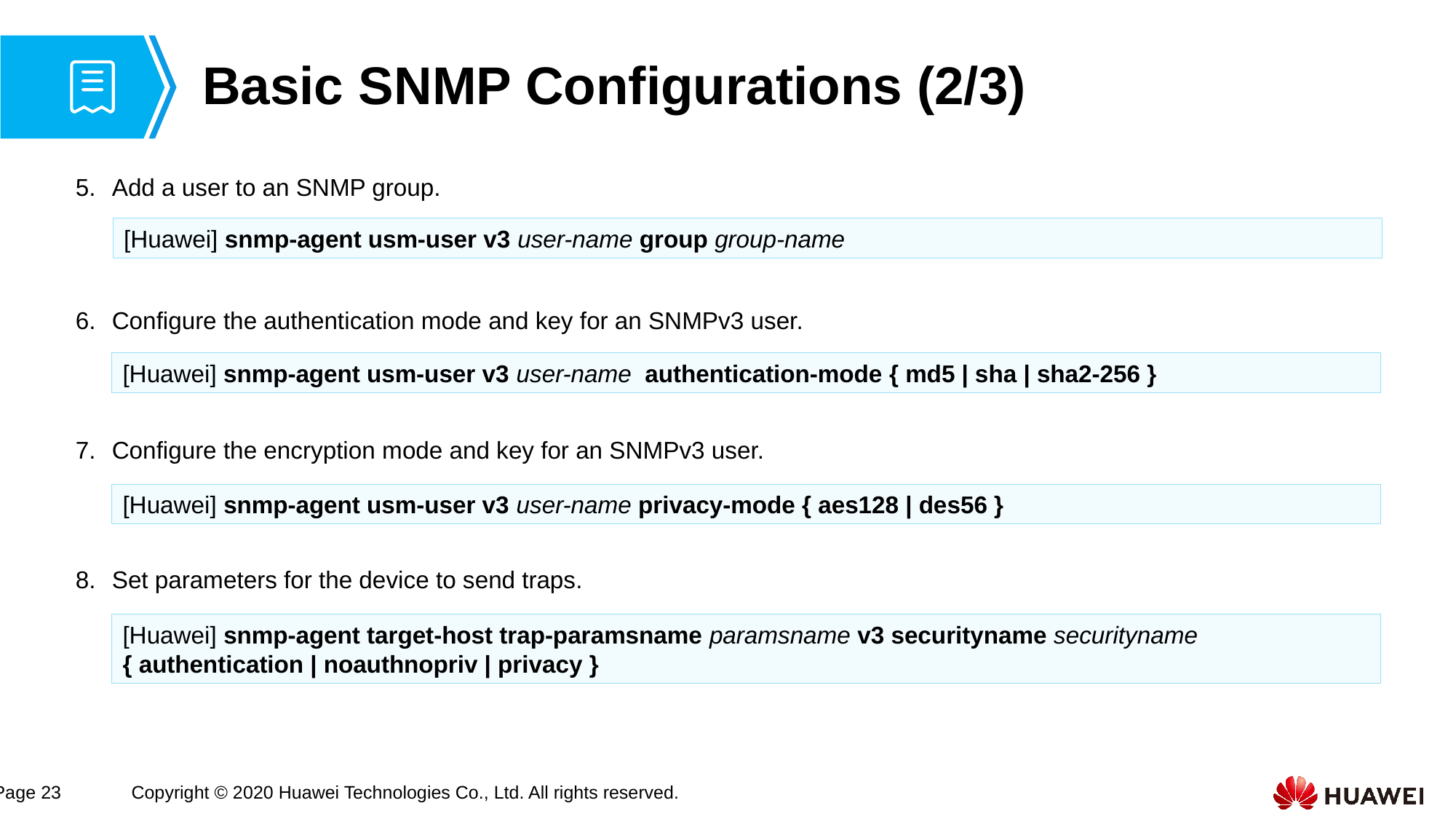

# Basic SNMP Configurations (2/3)
Add a user to an SNMP group.
[Huawei] snmp-agent usm-user v3 user-name group group-name
Configure the authentication mode and key for an SNMPv3 user.
[Huawei] snmp-agent usm-user v3 user-name  authentication-mode { md5 | sha | sha2-256 }
Configure the encryption mode and key for an SNMPv3 user.
[Huawei] snmp-agent usm-user v3 user-name privacy-mode { aes128 | des56 }
Set parameters for the device to send traps.
[Huawei] snmp-agent target-host trap-paramsname paramsname v3 securityname securityname { authentication | noauthnopriv | privacy }